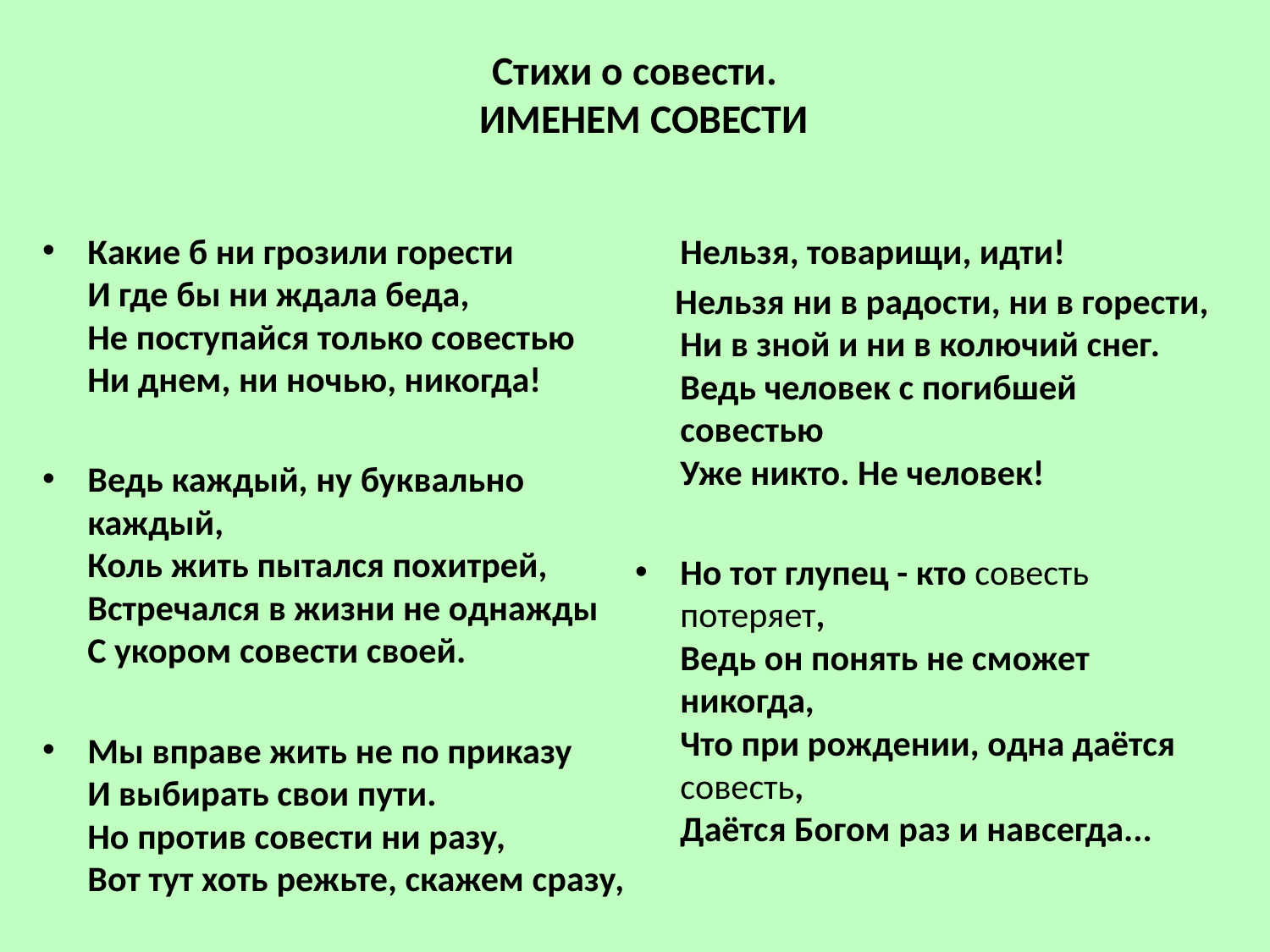

# Стихи о совести. ИМЕНЕМ СОВЕСТИ
Какие б ни грозили горести
И где бы ни ждала беда,
Не поступайся только совестью
Ни днем, ни ночью, никогда!

Ведь каждый, ну буквально каждый,
Коль жить пытался похитрей,
Встречался в жизни не однажды
С укором совести своей.

Мы вправе жить не по приказу
И выбирать свои пути.
Но против совести ни разу,
Вот тут хоть режьте, скажем сразу,
Нельзя, товарищи, идти!
     Нельзя ни в радости, ни в горести,
Ни в зной и ни в колючий снег.
Ведь человек с погибшей совестью
Уже никто. Не человек!

Но тот глупец - кто совесть потеряет,
Ведь он понять не сможет никогда,
Что при рождении, одна даётся совесть,
Даётся Богом раз и навсегда...